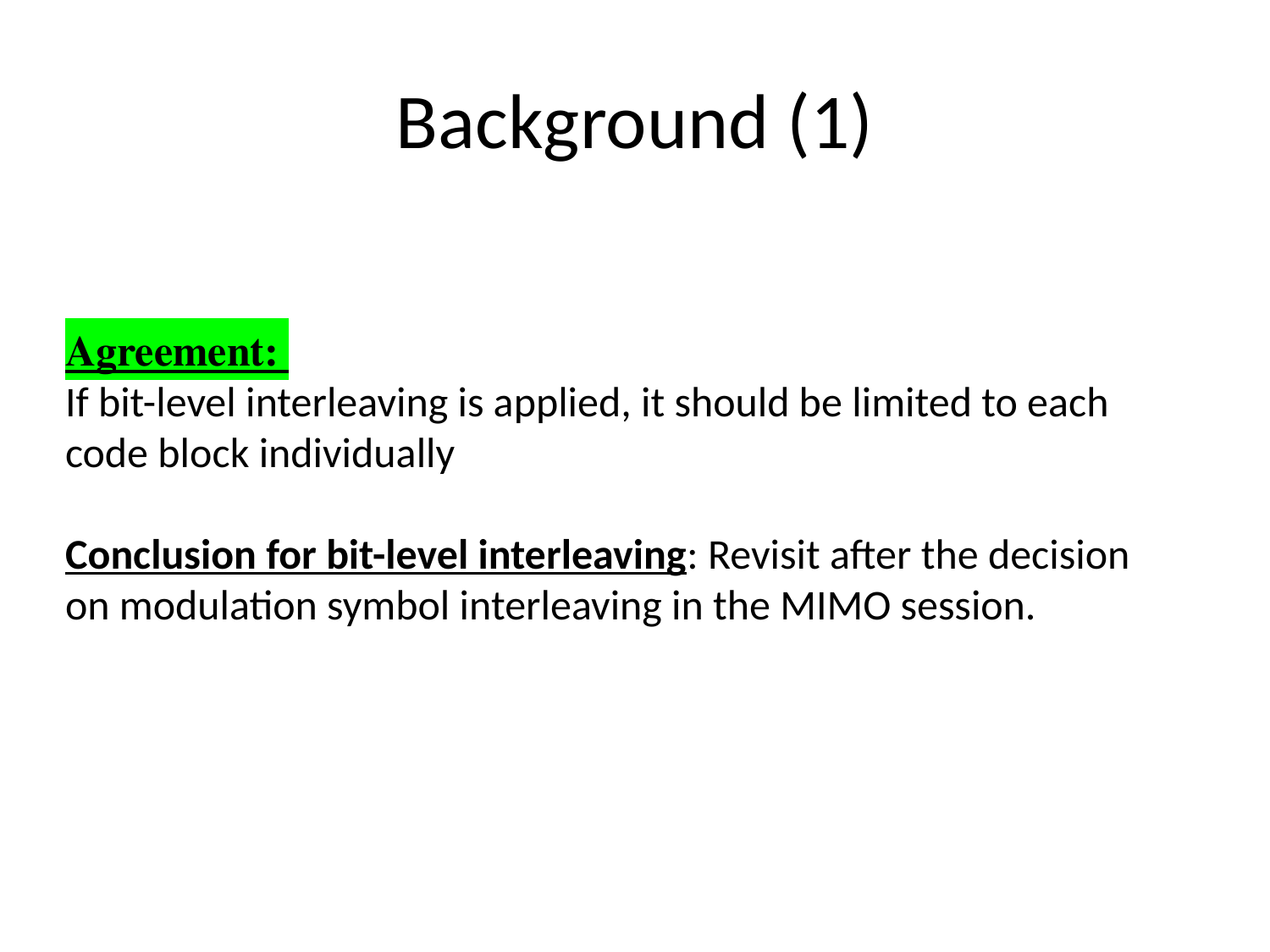

# Background (1)
Agreement:
If bit-level interleaving is applied, it should be limited to each code block individually

Conclusion for bit-level interleaving: Revisit after the decision on modulation symbol interleaving in the MIMO session.